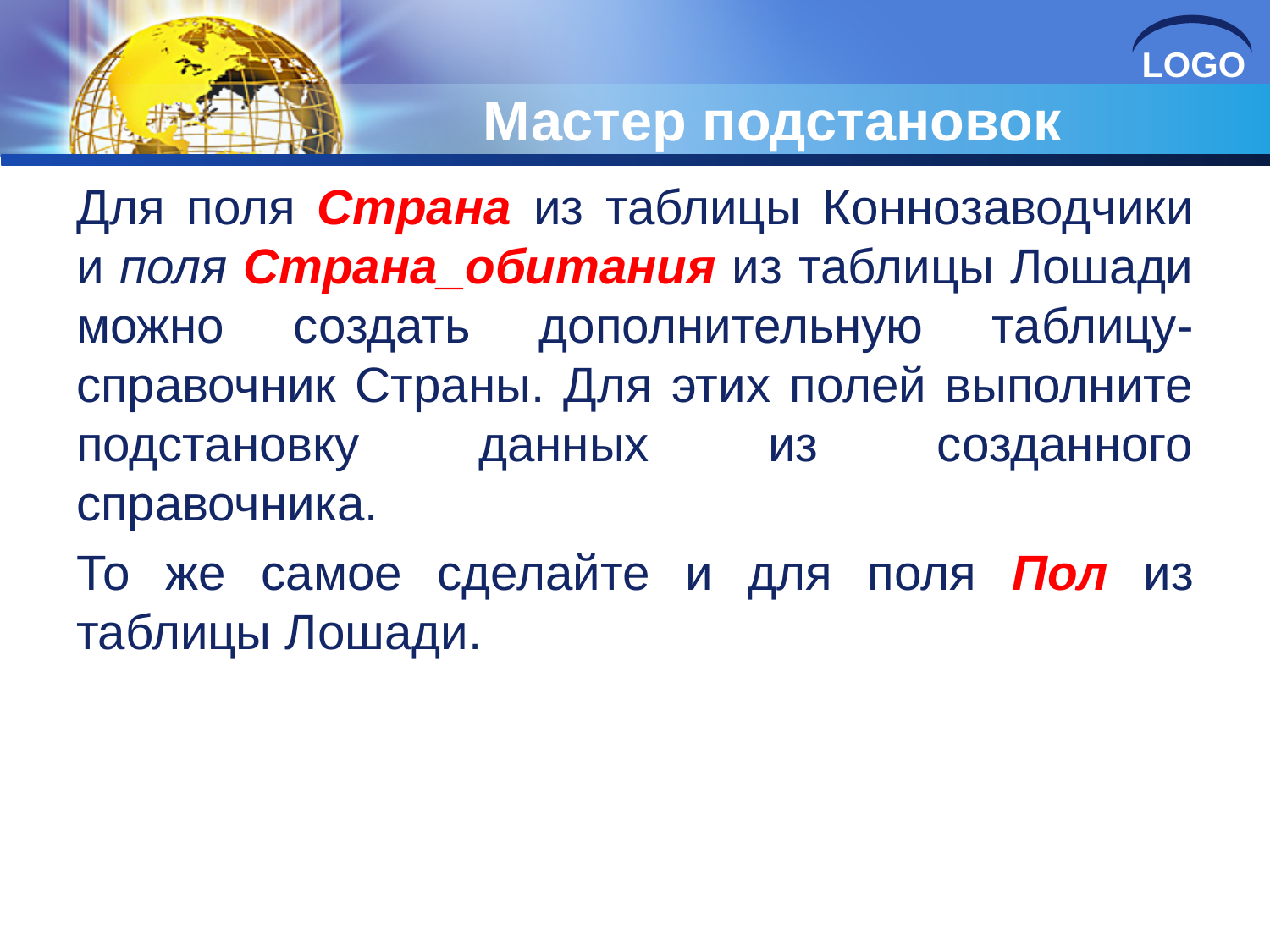

# Мастер подстановок
Для поля Страна из таблицы Коннозаводчики и поля Страна_обитания из таблицы Лошади можно создать дополнительную таблицу-справочник Страны. Для этих полей выполните подстановку данных из созданного справочника.
То же самое сделайте и для поля Пол из таблицы Лошади.